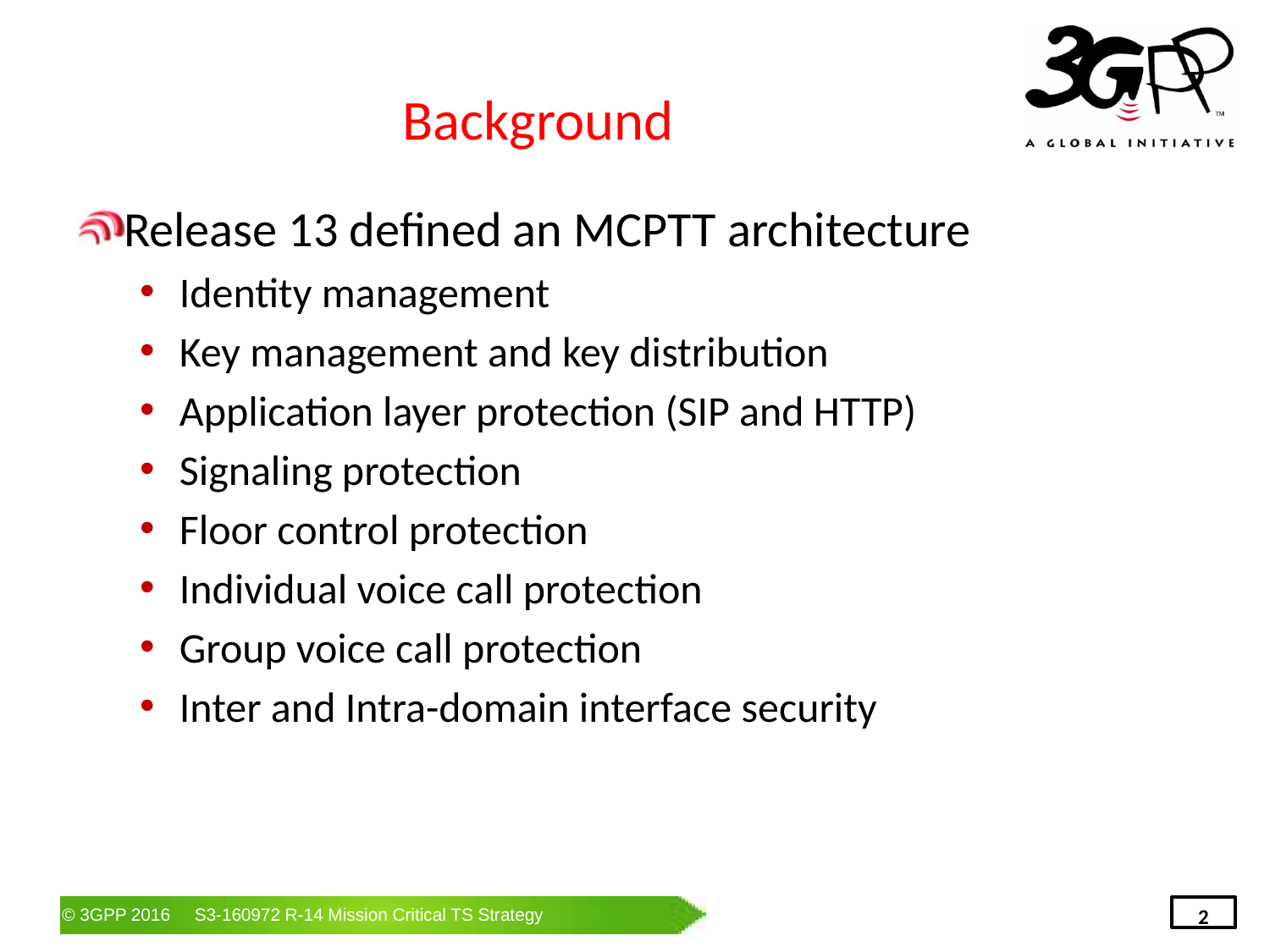

# Background
Release 13 defined an MCPTT architecture
Identity management
Key management and key distribution
Application layer protection (SIP and HTTP)
Signaling protection
Floor control protection
Individual voice call protection
Group voice call protection
Inter and Intra-domain interface security